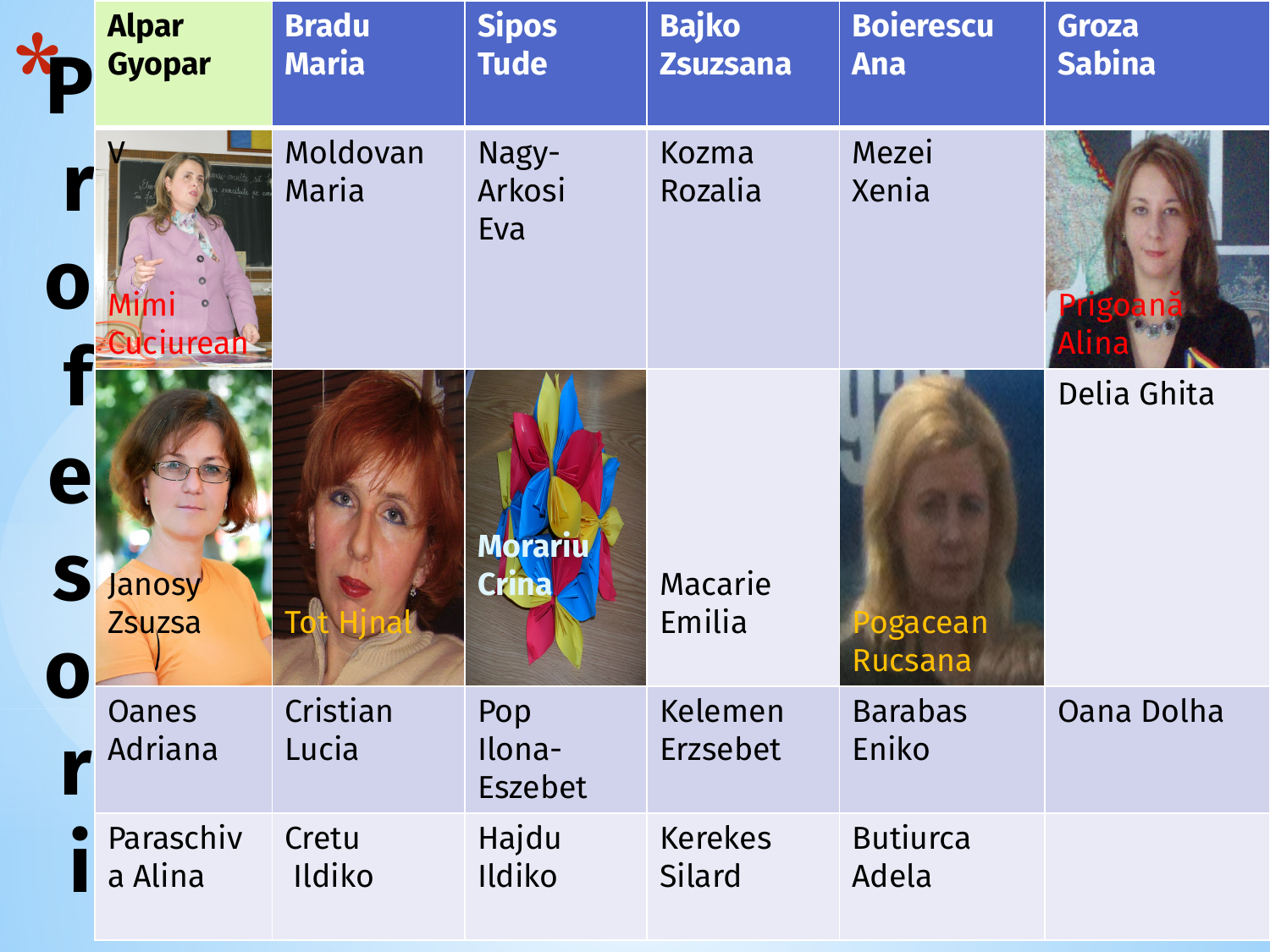

| Alpar Gyopar | Bradu Maria | Sipos Tude | Bajko Zsuzsana | Boierescu Ana | Groza Sabina |
| --- | --- | --- | --- | --- | --- |
| V Mimi Cuciurean | Moldovan Maria | Nagy-Arkosi Eva | Kozma Rozalia | Mezei Xenia | Prigoană Alina |
| Janosy Zsuzsa | Tot Hjnal | Morariu Crina | Macarie Emilia | Pogacean Rucsana | Delia Ghita |
| Oanes Adriana | Cristian Lucia | Pop Ilona-Eszebet | Kelemen Erzsebet | Barabas Eniko | Oana Dolha |
| Paraschiva Alina | Cretu Ildiko | Hajdu Ildiko | Kerekes Silard | Butiurca Adela |  |
# Profesori